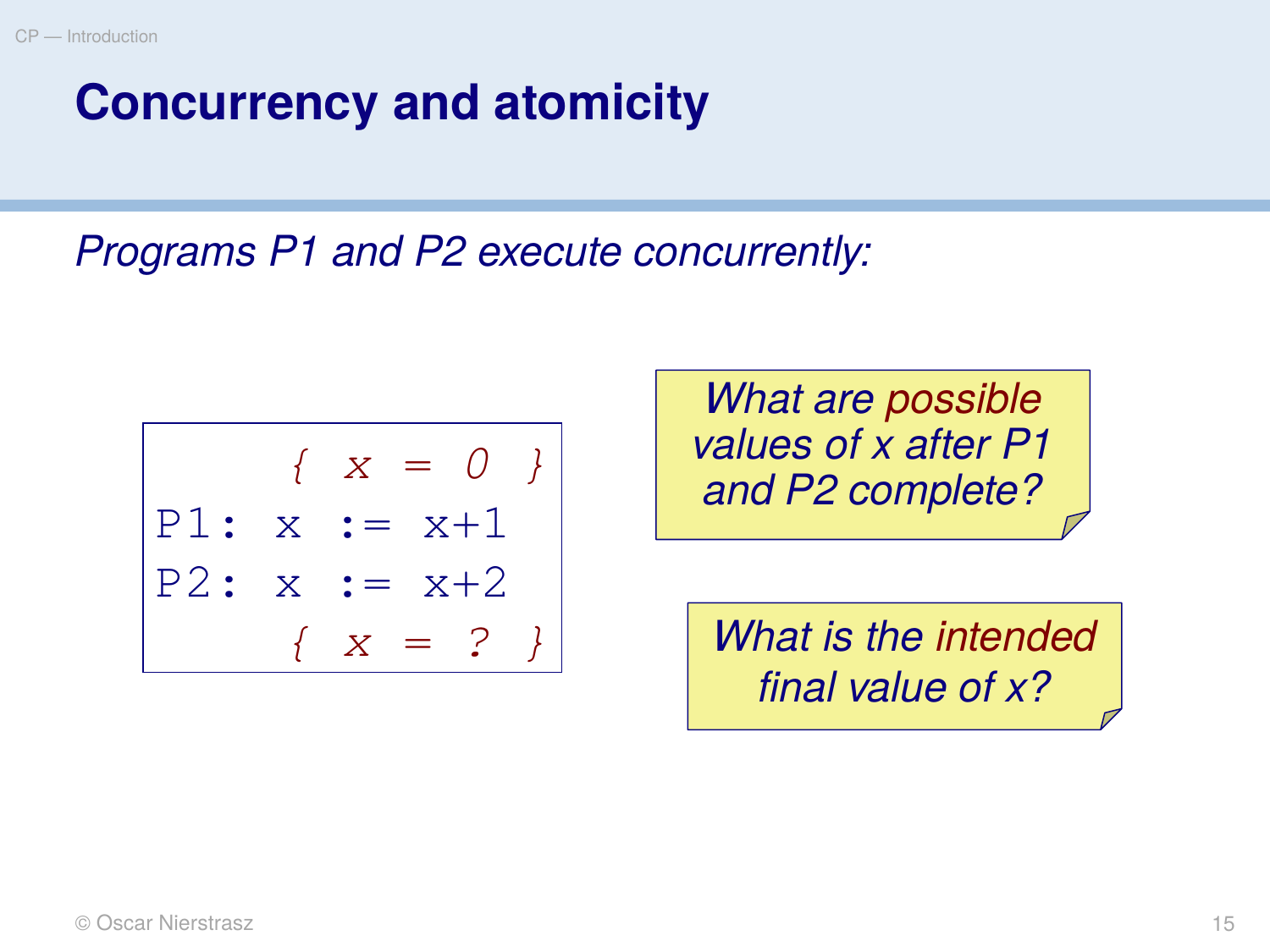

CP — Introduction
# Concurrency and atomicity
Programs P1 and P2 execute concurrently:
What are possible values of x after P1 and P2 complete?
	{ x = 0 }
P1: x := x+1
P2: x := x+2
	{ x = ? }
What is the intended final value of x?
© Oscar Nierstrasz
15